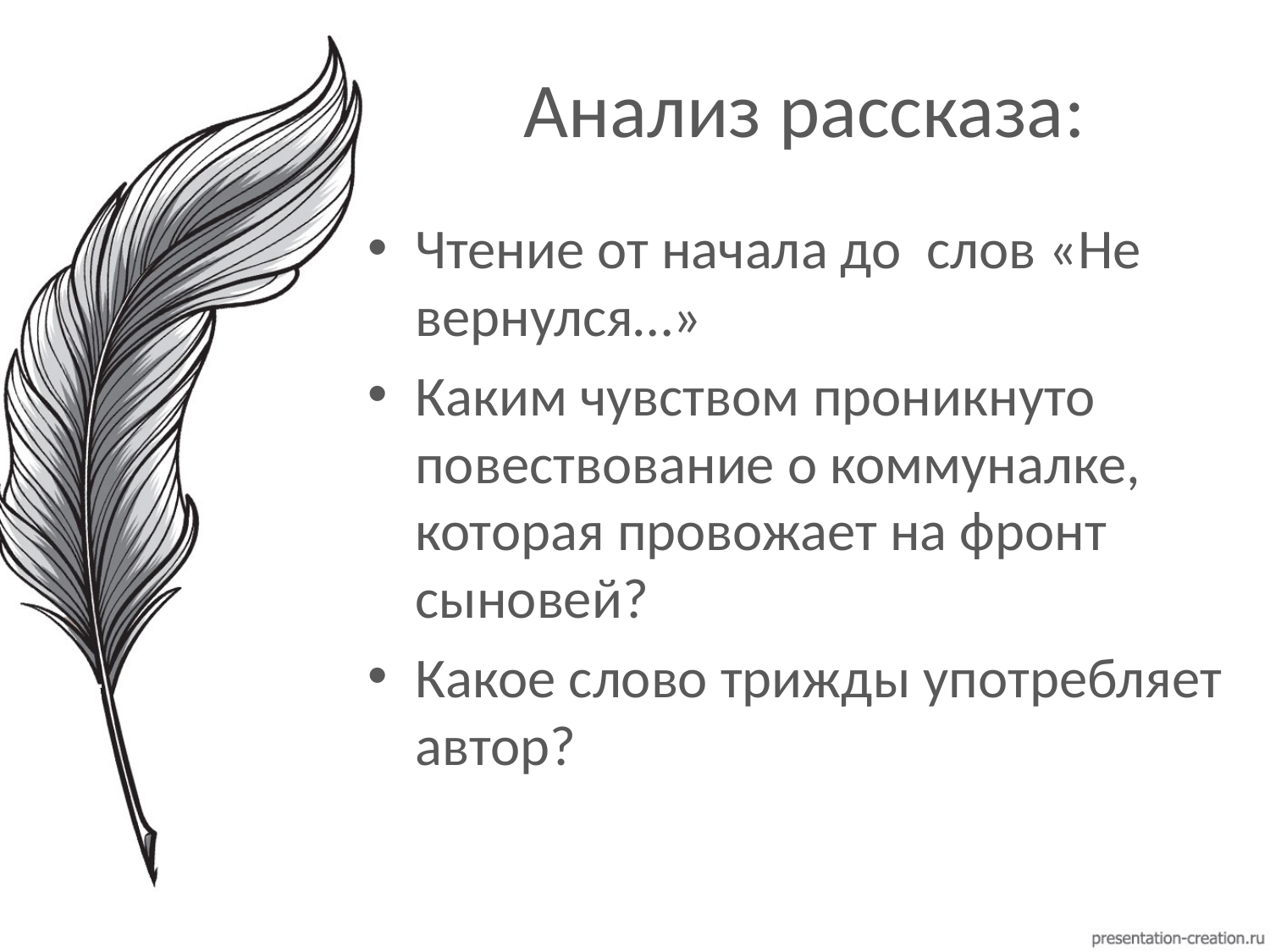

# Анализ рассказа:
Чтение от начала до  слов «Не вернулся…»
Каким чувством проникнуто повествование о коммуналке, которая провожает на фронт сыновей?
Какое слово трижды употребляет автор?